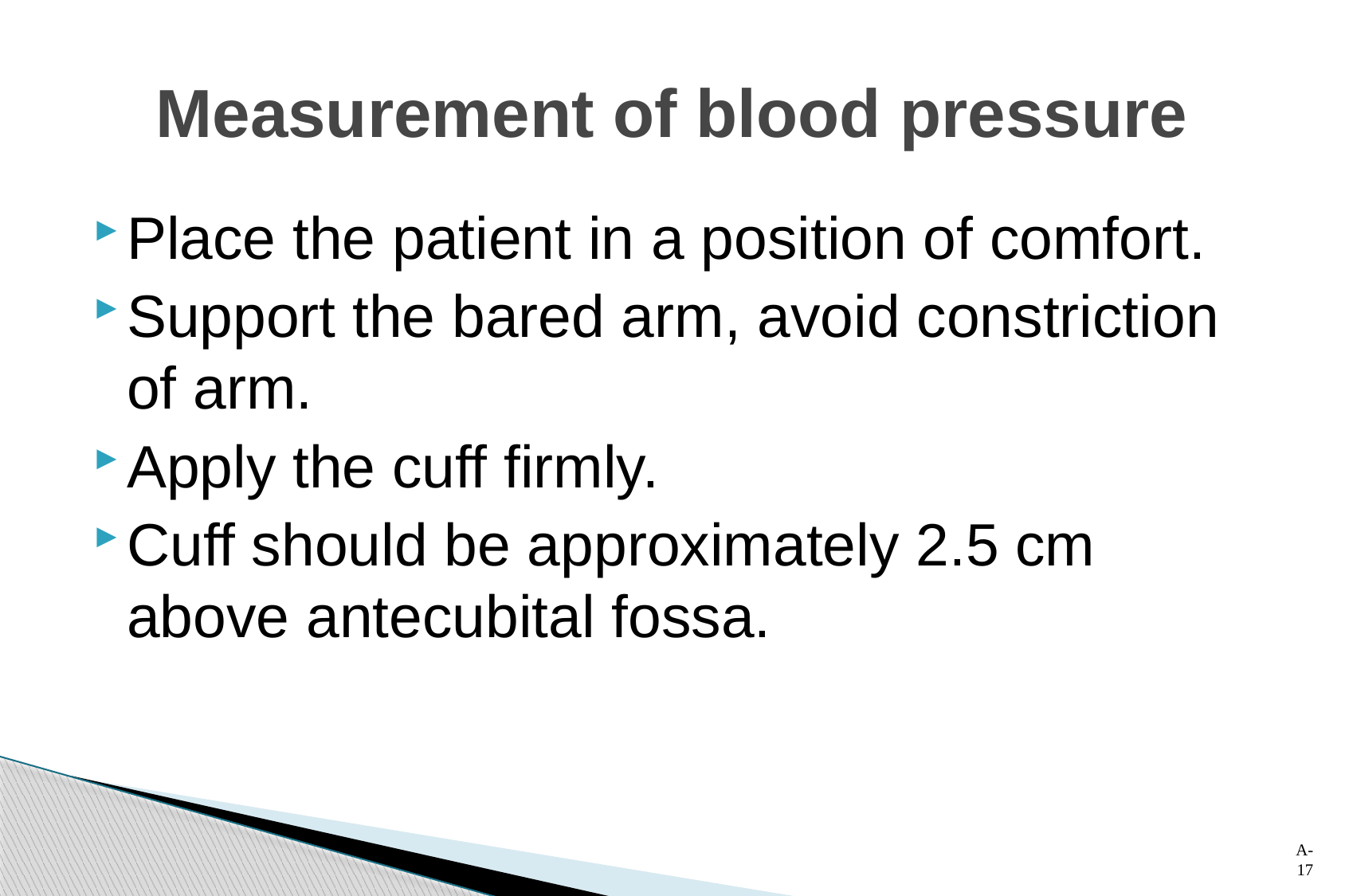

# Measurement of blood pressure
Place the patient in a position of comfort.
Support the bared arm, avoid constriction of arm.
Apply the cuff firmly.
Cuff should be approximately 2.5 cm above antecubital fossa.

A-17